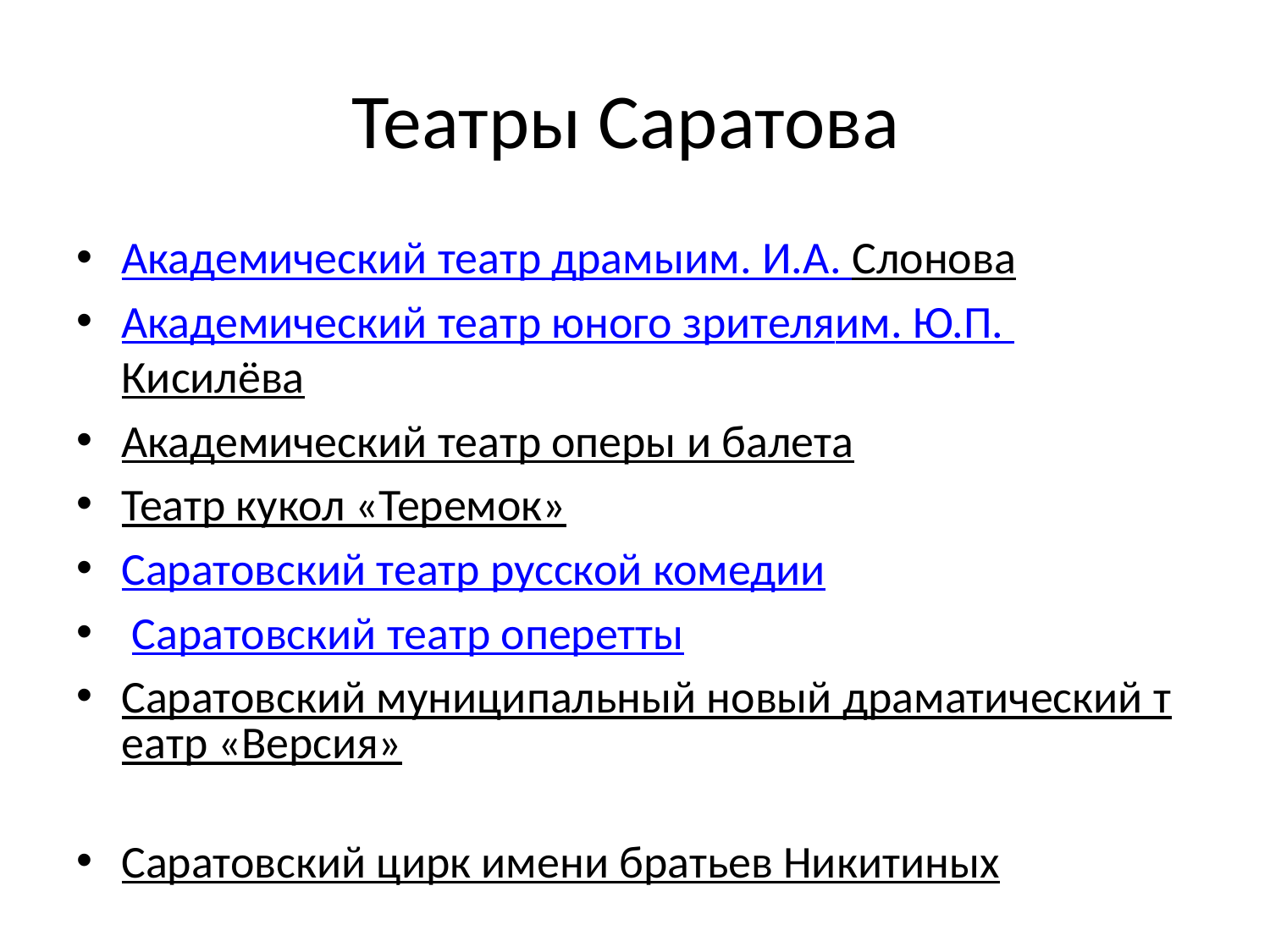

# Театры Саратова
Академический театр драмы
им. И.А. Слонова
Академический театр юного зрителя
им. Ю.П. Кисилёва
Академический театр оперы и балета
Театр кукол «Теремок»
Саратовский театр русской комедии
 Саратовский театр оперетты
Саратовский муниципальный новый драматический театр «Версия»
Саратовский цирк имени братьев Никитиных